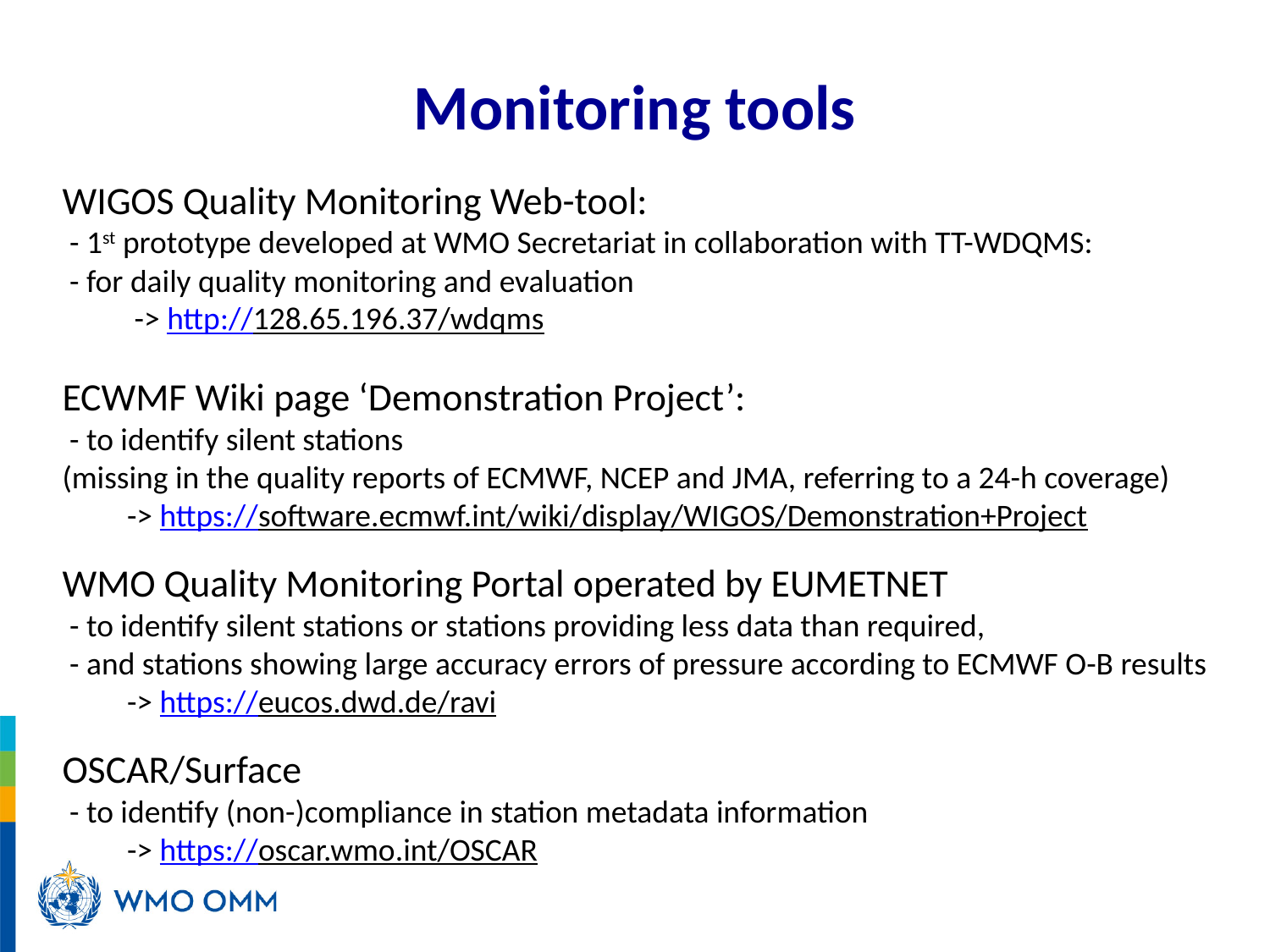

# Monitoring tools
WIGOS Quality Monitoring Web-tool:
 - 1st prototype developed at WMO Secretariat in collaboration with TT-WDQMS:
 - for daily quality monitoring and evaluation
          -> http://128.65.196.37/wdqms

ECWMF Wiki page ‘Demonstration Project’:
 - to identify silent stations
(missing in the quality reports of ECMWF, NCEP and JMA, referring to a 24-h coverage)
         -> https://software.ecmwf.int/wiki/display/WIGOS/Demonstration+Project

WMO Quality Monitoring Portal operated by EUMETNET
 - to identify silent stations or stations providing less data than required,
 - and stations showing large accuracy errors of pressure according to ECMWF O-B results
         -> https://eucos.dwd.de/ravi

OSCAR/Surface
 - to identify (non-)compliance in station metadata information
         -> https://oscar.wmo.int/OSCAR